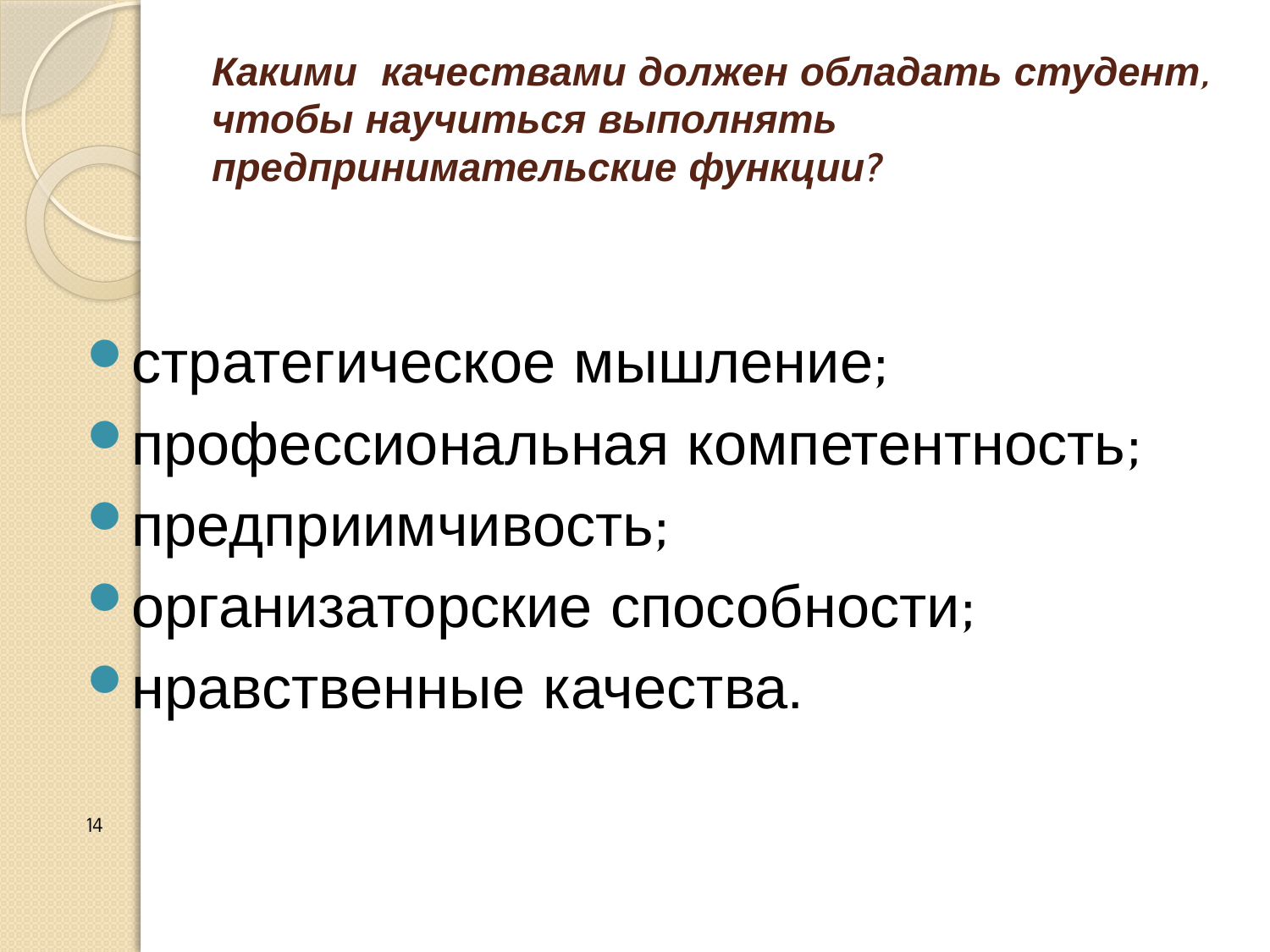

# Какими  качествами должен обладать студент, чтобы научиться выполнять предпринимательские функции?
стратегическое мышление;
профессиональная компетентность;
предприимчивость;
организаторские способности;
нравственные качества.

14